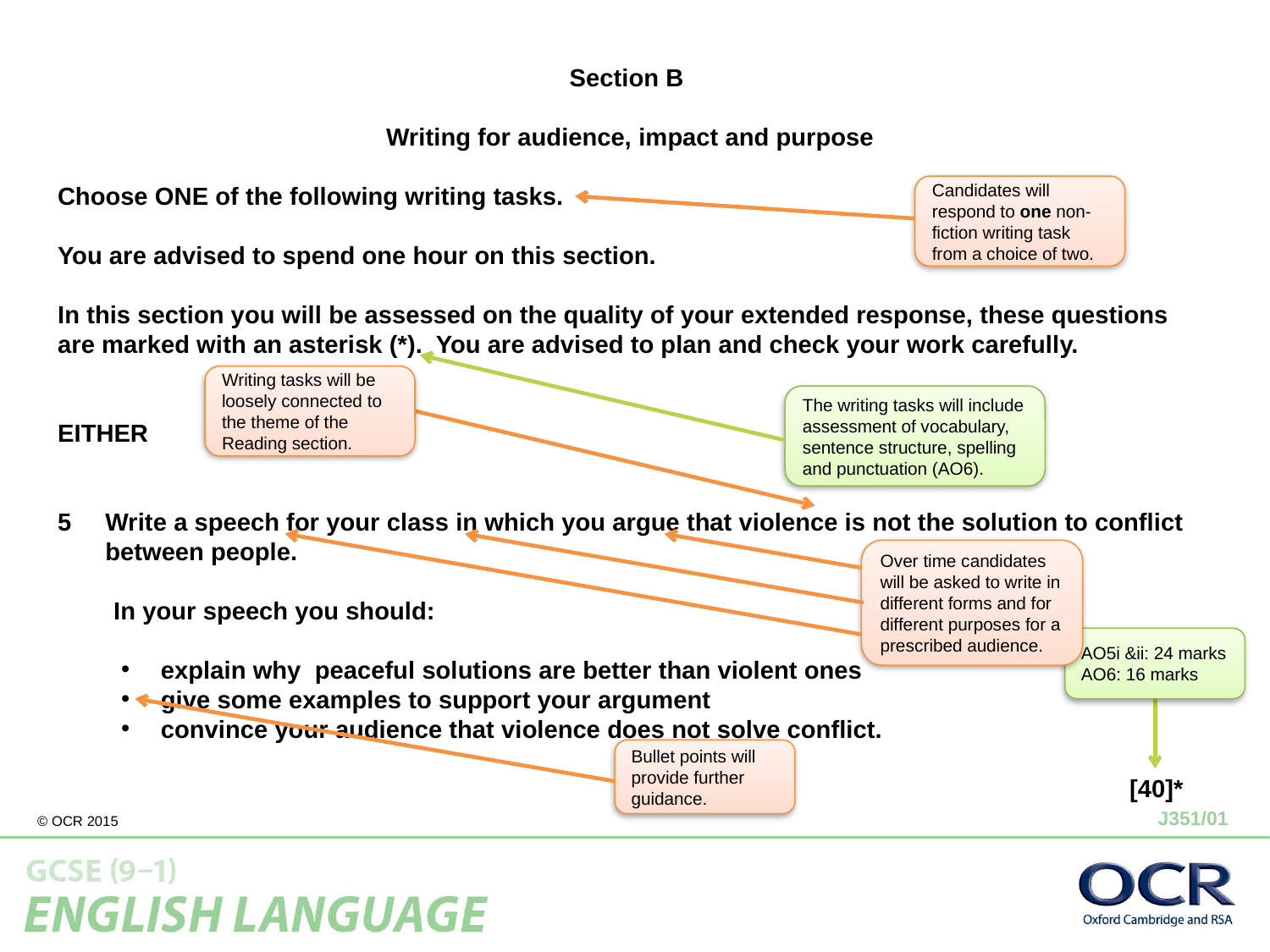

Section B

Writing for audience, impact and purpose

Choose ONE of the following writing tasks.

You are advised to spend one hour on this section.

In this section you will be assessed on the quality of your extended response, these questions are marked with an asterisk (*).  You are advised to plan and check your work carefully.

EITHER

Write a speech for your class in which you argue that violence is not the solution to conflict between people.

        In your speech you should:

explain why  peaceful solutions are better than violent ones
give some examples to support your argument
convince your audience that violence does not solve conflict.

								        [40]*
Candidates will respond to one non-fiction writing task from a choice of two.
Writing tasks will be loosely connected to the theme of the Reading section.
The writing tasks will include assessment of vocabulary, sentence structure, spelling and punctuation (AO6).
Over time candidates will be asked to write in different forms and for different purposes for a prescribed audience.
AO5i &ii: 24 marks
AO6: 16 marks
Bullet points will provide further guidance.